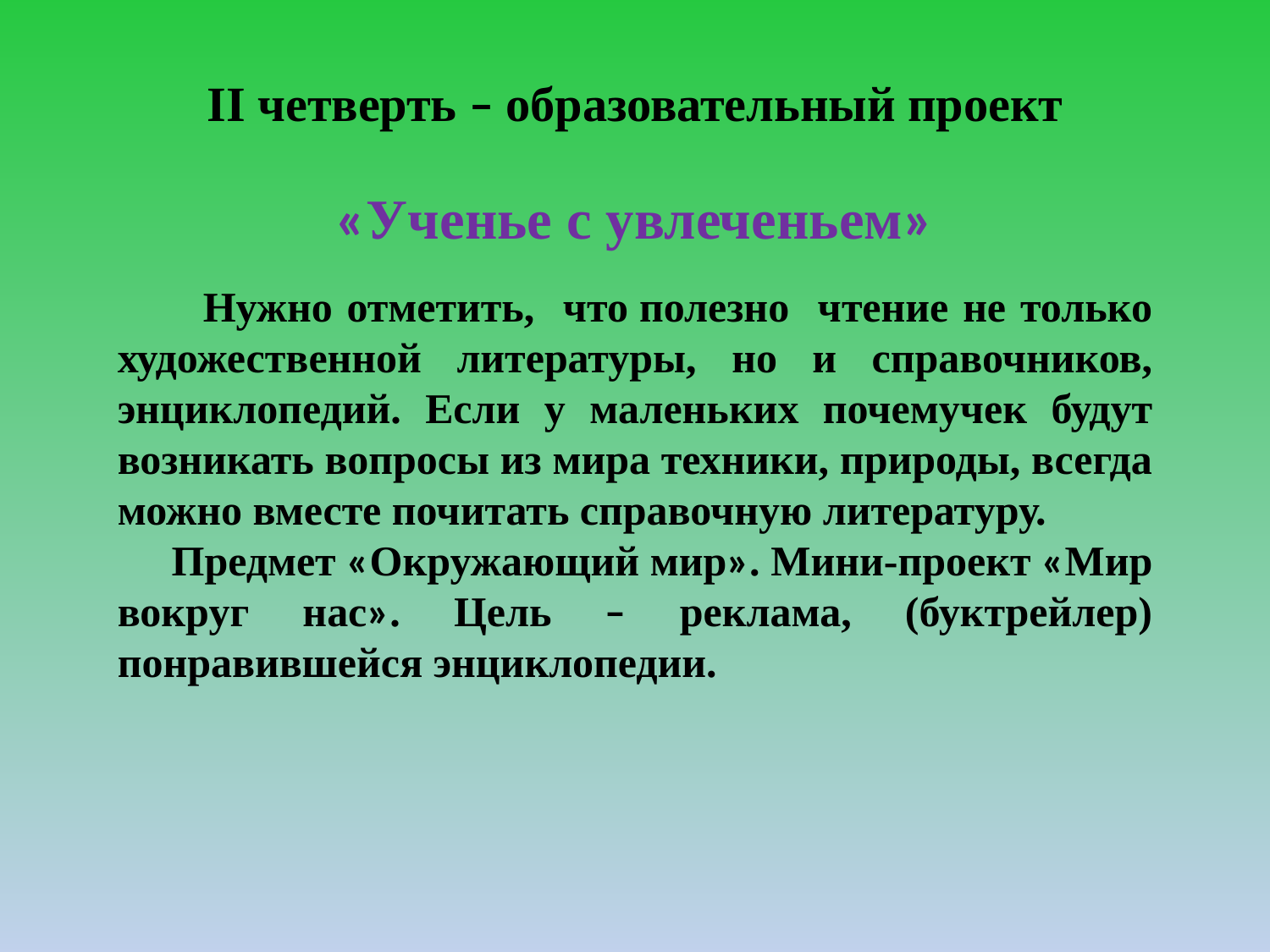

II четверть – образовательный проект

«Ученье с увлеченьем»

      Нужно отметить,  что полезно  чтение не только художественной литературы, но и справочников, энциклопедий. Если у маленьких почемучек будут возникать вопросы из мира техники, природы, всегда можно вместе почитать справочную литературу.
     Предмет «Окружающий мир». Мини-проект «Мир вокруг нас». Цель – реклама, (буктрейлер) понравившейся энциклопедии.